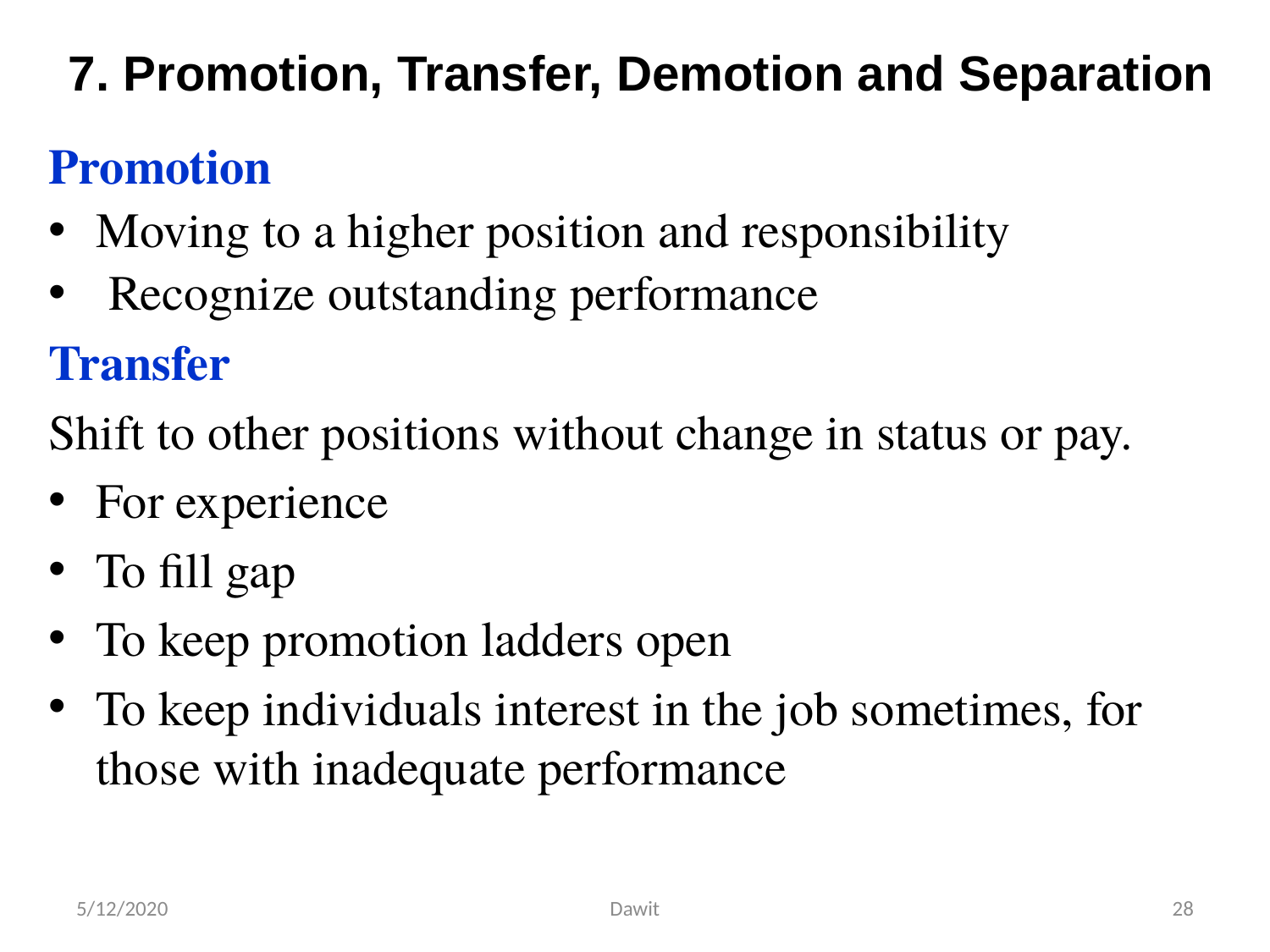

# 7. Promotion, Transfer, Demotion and Separation
Promotion
Moving to a higher position and responsibility
 Recognize outstanding performance
Transfer
Shift to other positions without change in status or pay.
For experience
To fill gap
To keep promotion ladders open
To keep individuals interest in the job sometimes, for those with inadequate performance

5/12/2020
Dawit
28